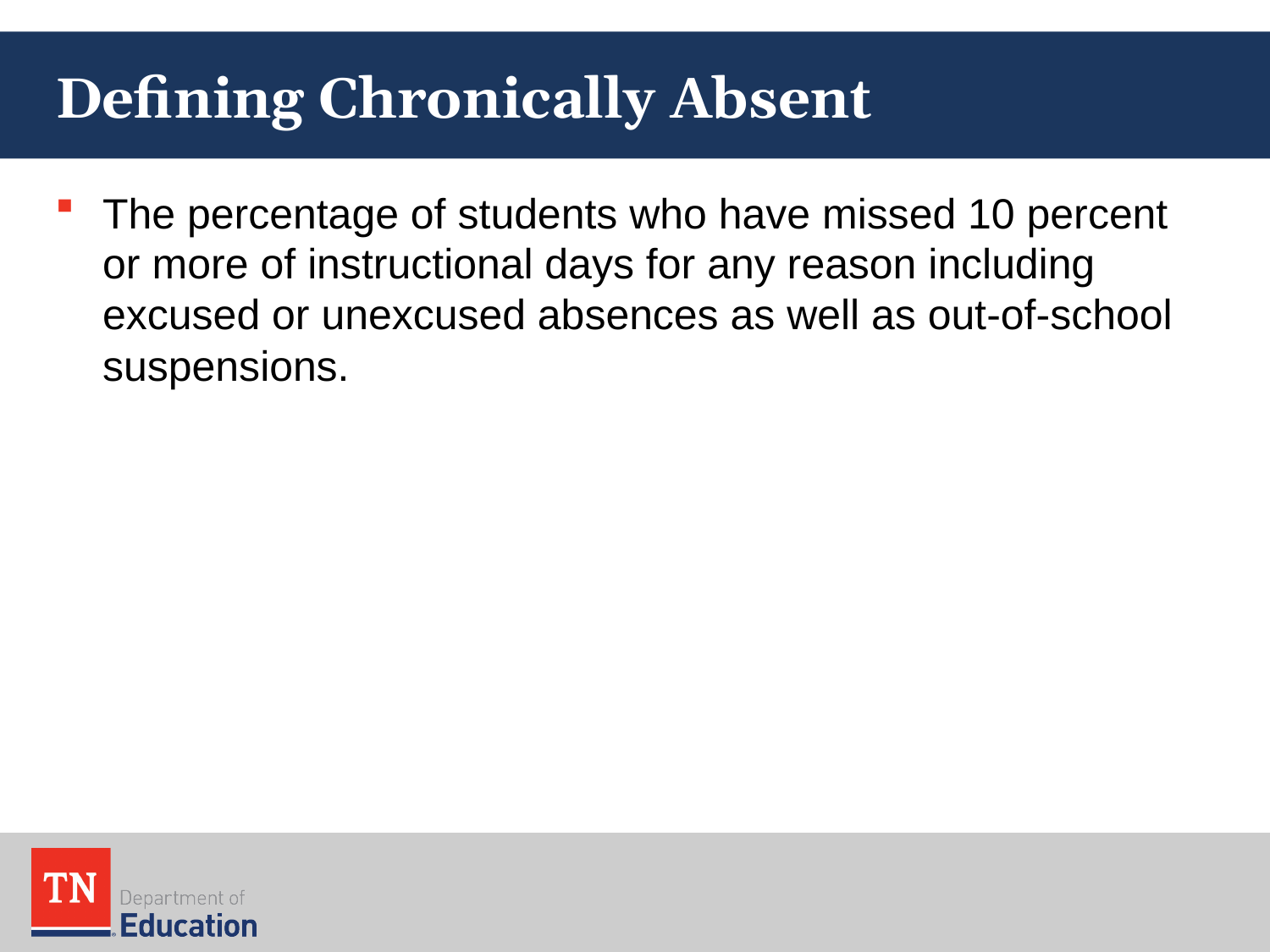

# Defining Chronically Absent
The percentage of students who have missed 10 percent or more of instructional days for any reason including excused or unexcused absences as well as out-of-school suspensions.